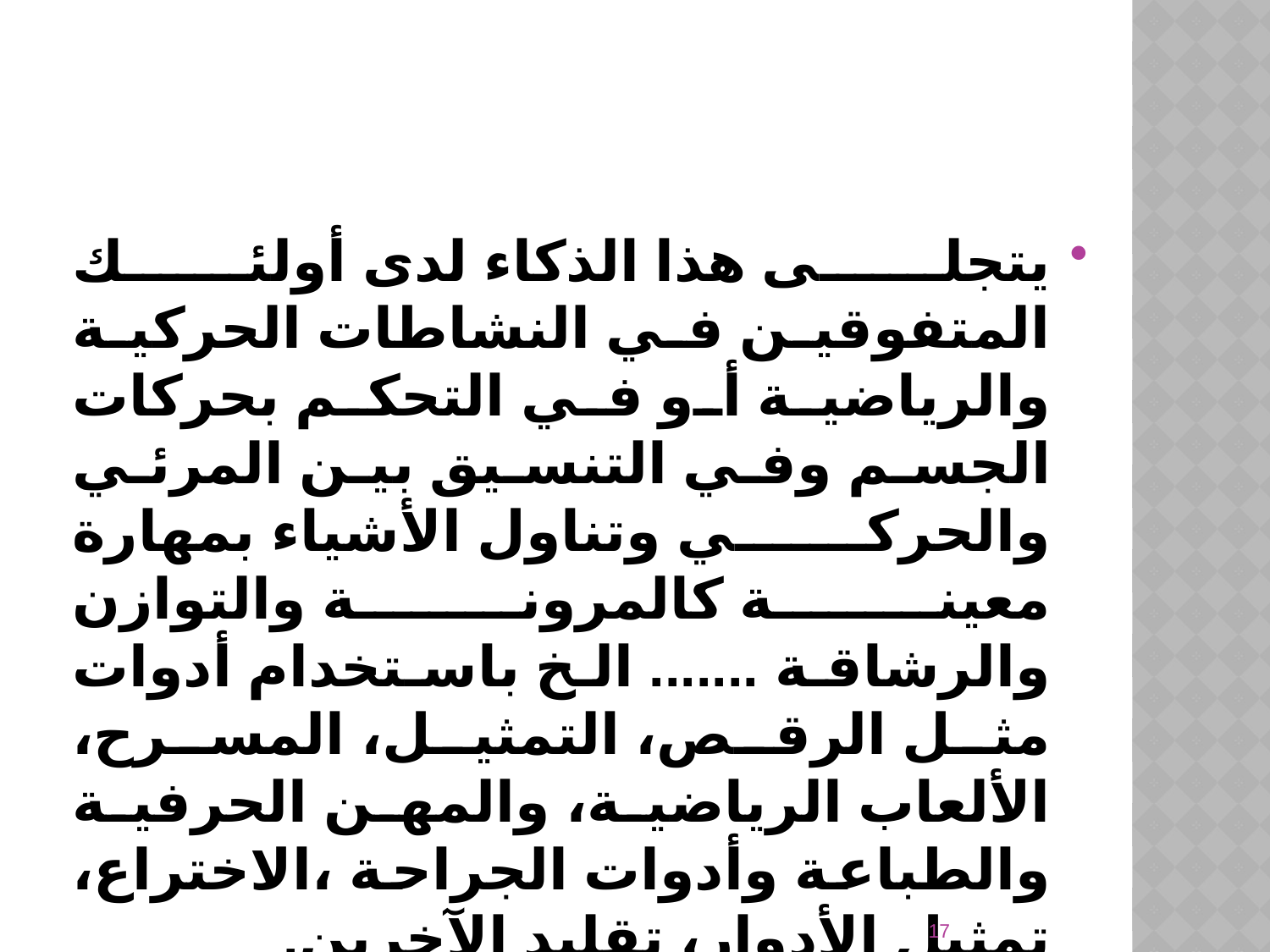

يتجلى هذا الذكاء لدى أولئك المتفوقين في النشاطات الحركية والرياضية أو في التحكم بحركات الجسم وفي التنسيق بين المرئي والحركي وتناول الأشياء بمهارة معينة كالمرونة والتوازن والرشاقة ....... الخ باستخدام أدوات مثل الرقص، التمثيل، المسرح، الألعاب الرياضية، والمهن الحرفية والطباعة وأدوات الجراحة ،الاختراع، تمثيل الأدوار، تقليد الآخرين.
17